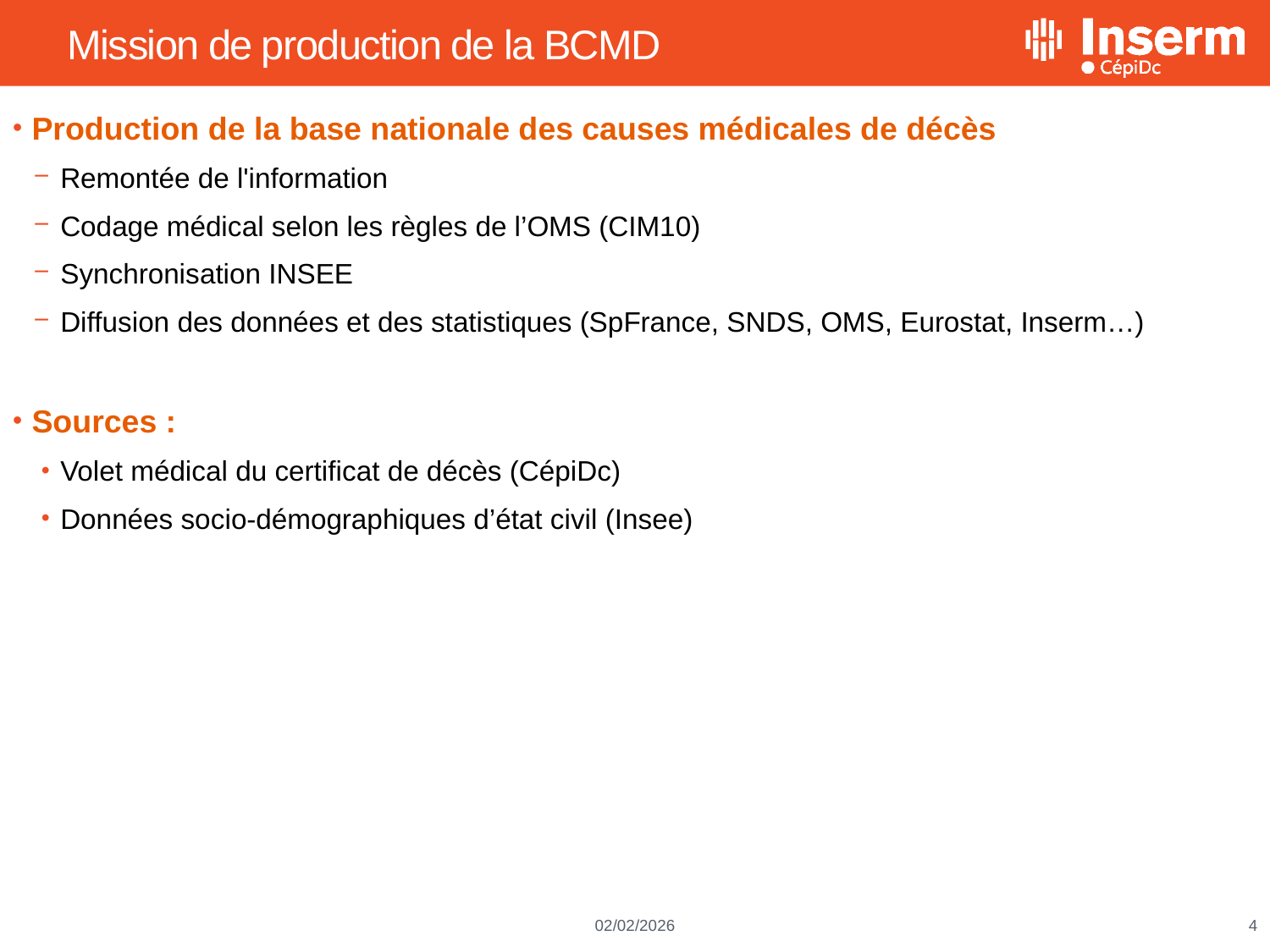

# Mission de production de la BCMD
Production de la base nationale des causes médicales de décès
Remontée de l'information
Codage médical selon les règles de l’OMS (CIM10)
Synchronisation INSEE
Diffusion des données et des statistiques (SpFrance, SNDS, OMS, Eurostat, Inserm…)

Sources :
Volet médical du certificat de décès (CépiDc)
Données socio-démographiques d’état civil (Insee)